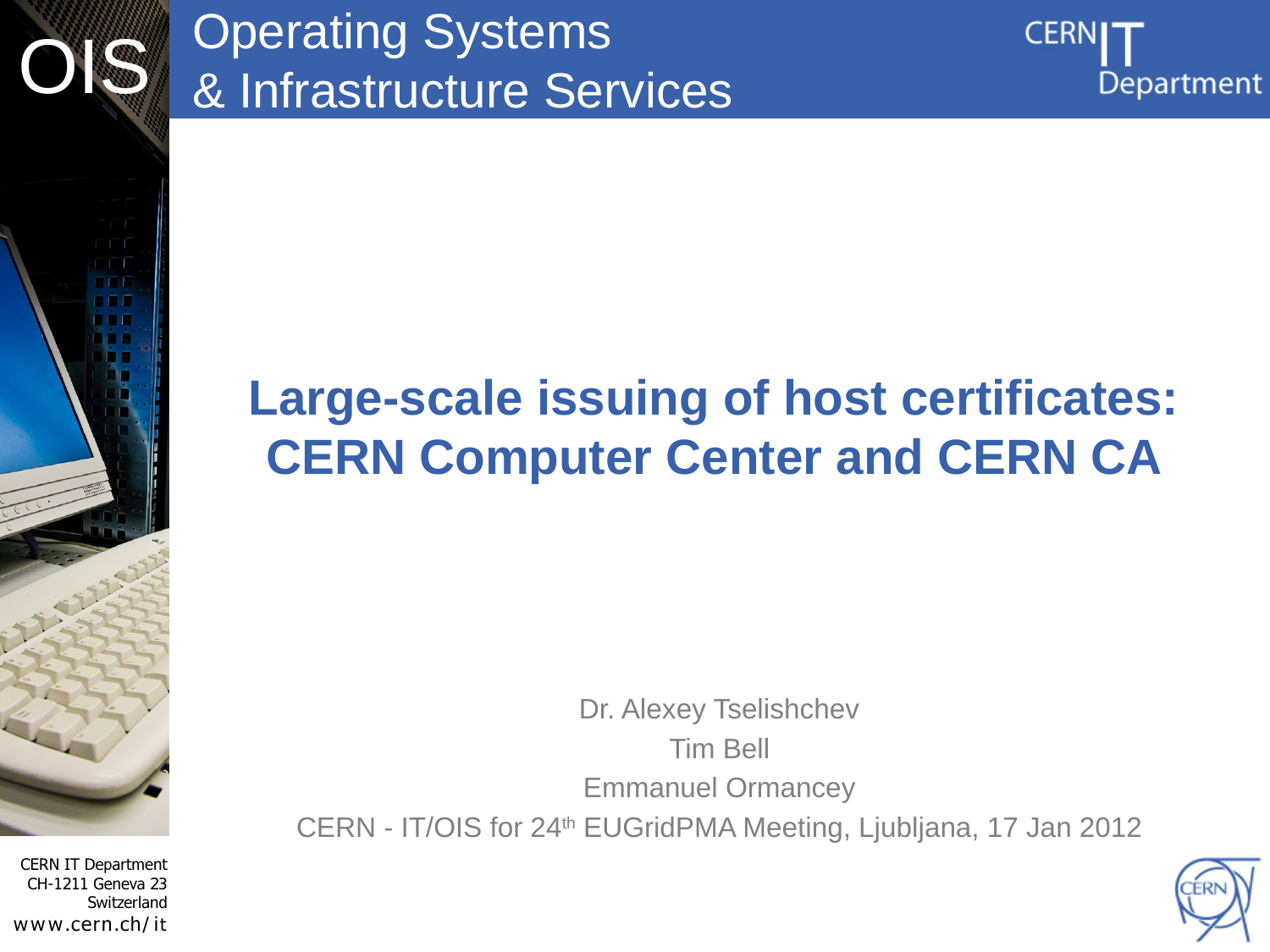

Large-scale issuing of host certificates: CERN Computer Center and CERN CA

Dr. Alexey Tselishchev
Tim Bell
Emmanuel Ormancey
CERN - IT/OIS for 24th EUGridPMA Meeting, Ljubljana, 17 Jan 2012